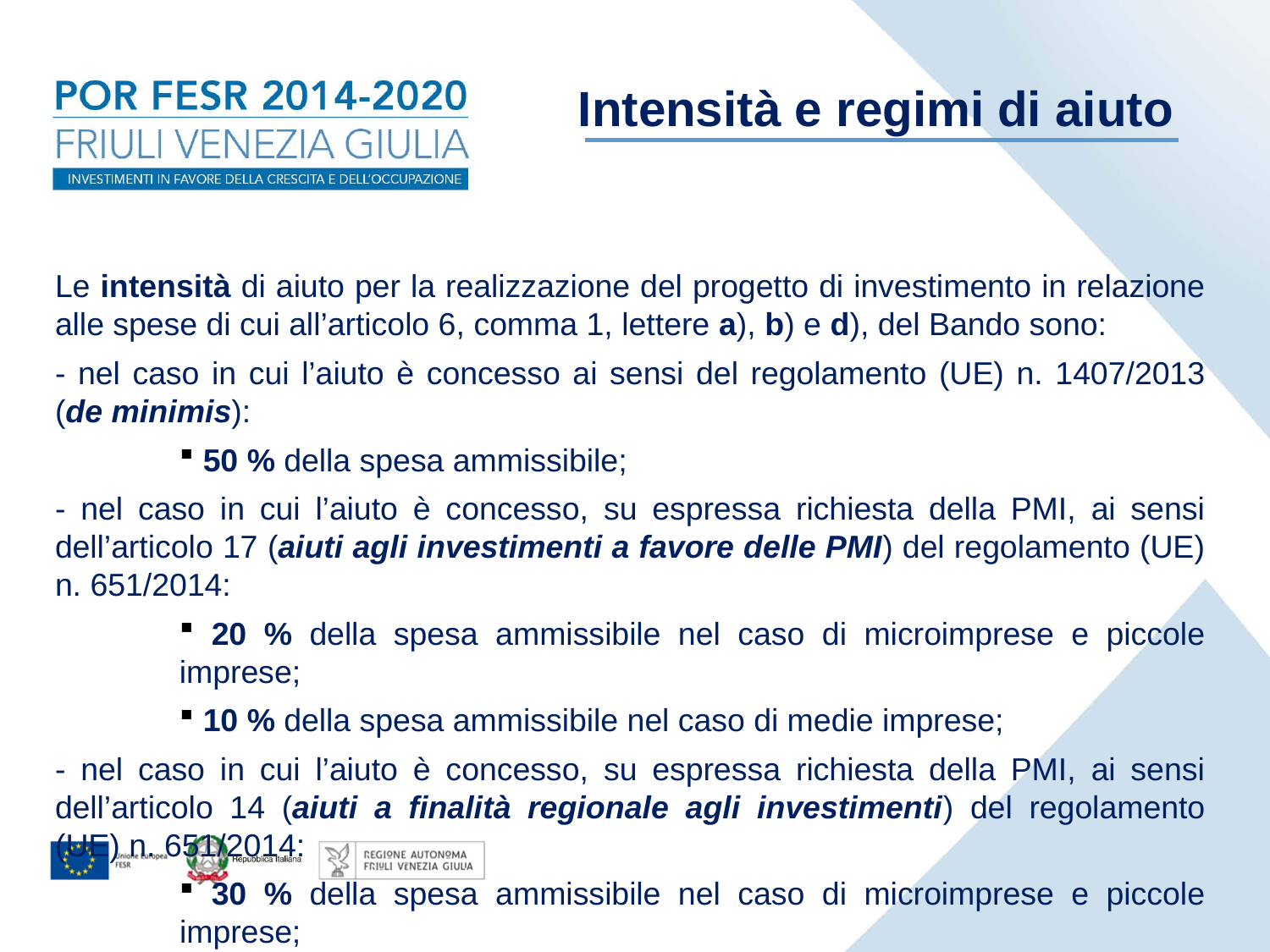

# Intensità e regimi di aiuto
Le intensità di aiuto per la realizzazione del progetto di investimento in relazione alle spese di cui all’articolo 6, comma 1, lettere a), b) e d), del Bando sono:
- nel caso in cui l’aiuto è concesso ai sensi del regolamento (UE) n. 1407/2013 (de minimis):
 50 % della spesa ammissibile;
- nel caso in cui l’aiuto è concesso, su espressa richiesta della PMI, ai sensi dell’articolo 17 (aiuti agli investimenti a favore delle PMI) del regolamento (UE) n. 651/2014:
 20 % della spesa ammissibile nel caso di microimprese e piccole imprese;
 10 % della spesa ammissibile nel caso di medie imprese;
- nel caso in cui l’aiuto è concesso, su espressa richiesta della PMI, ai sensi dell’articolo 14 (aiuti a finalità regionale agli investimenti) del regolamento (UE) n. 651/2014:
 30 % della spesa ammissibile nel caso di microimprese e piccole imprese;
 20 % della spesa ammissibile nel caso di medie imprese.